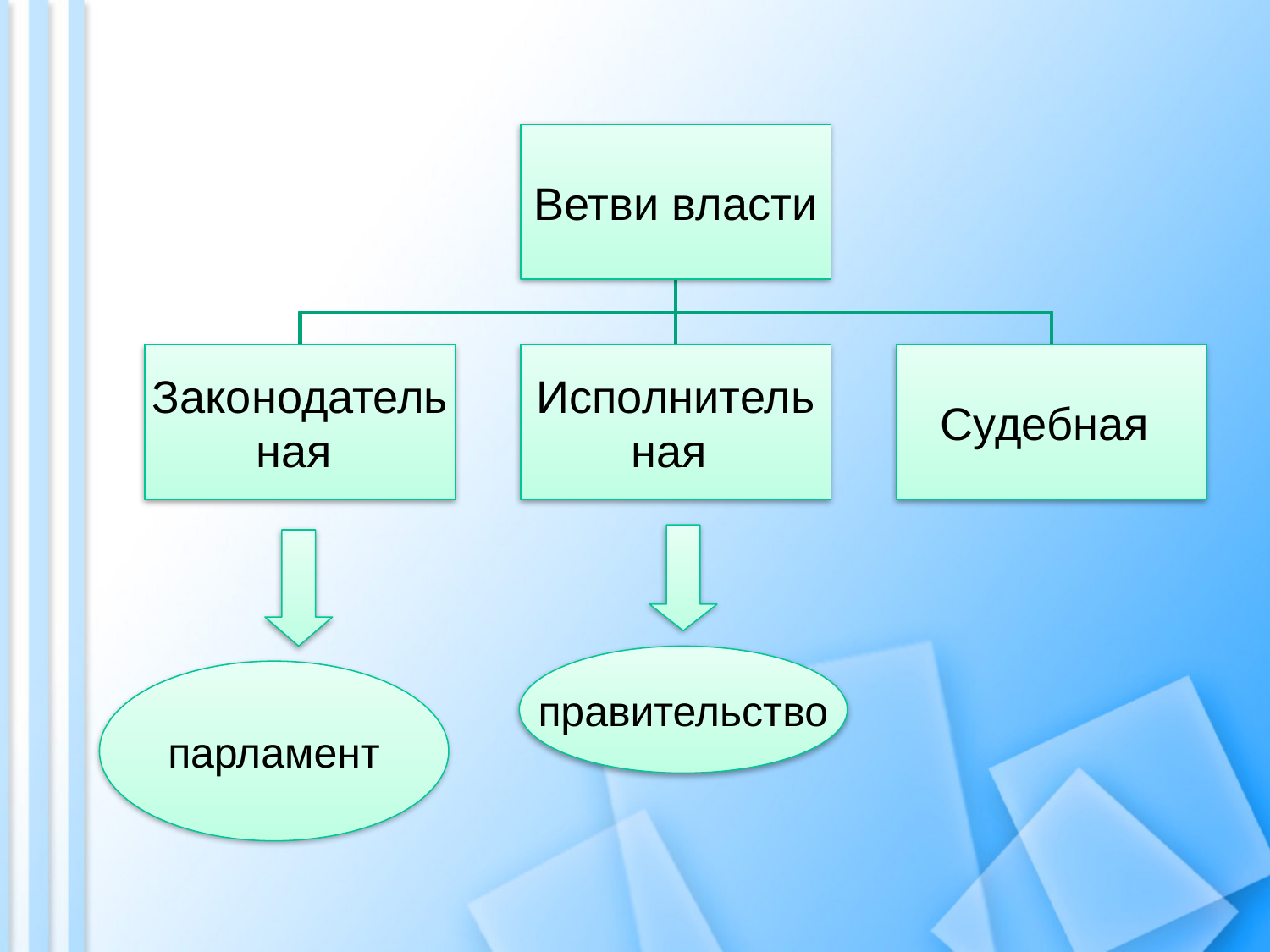

Ветви власти
Законодатель
ная
Исполнитель
ная
Судебная

правительство
парламент